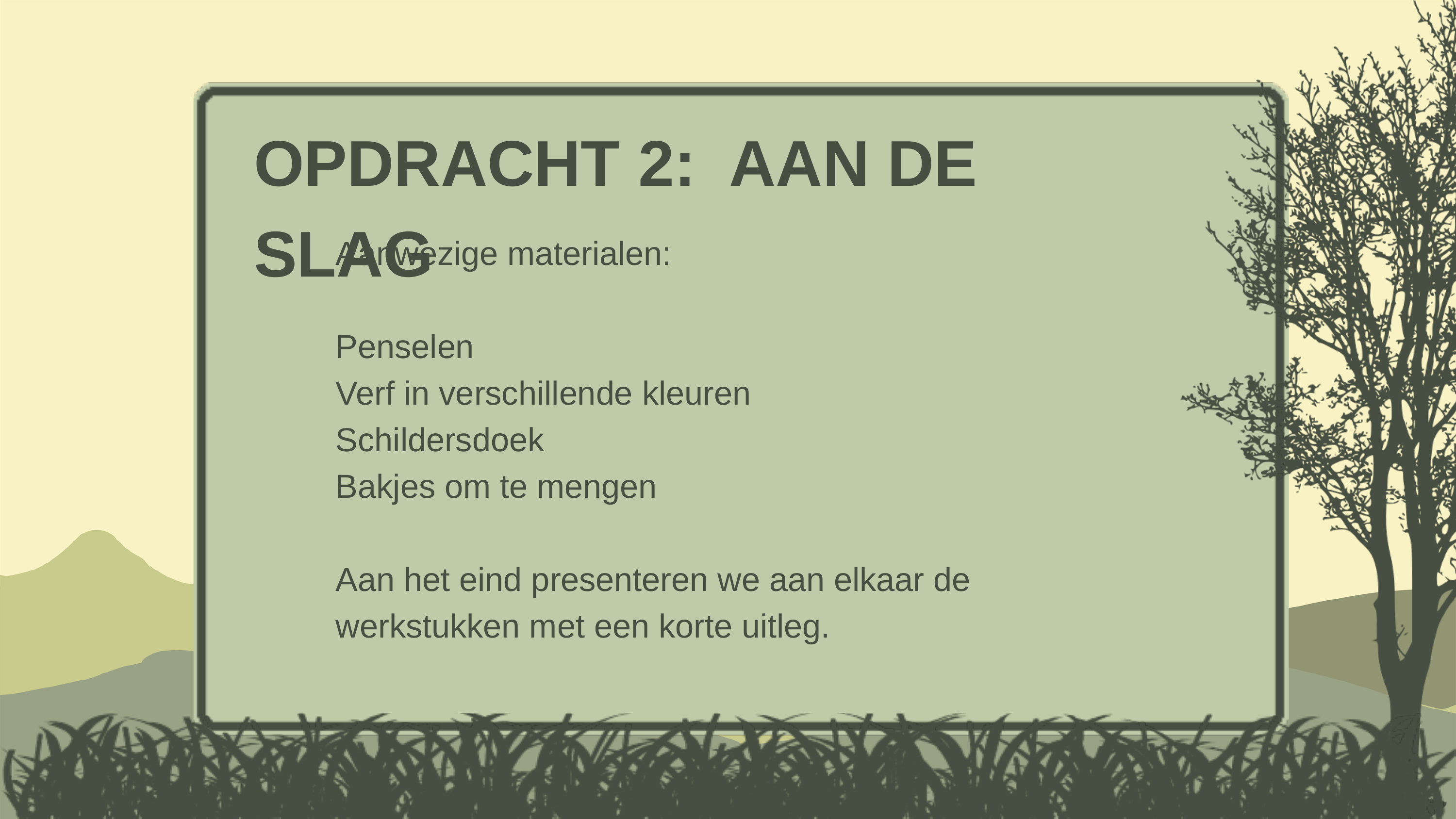

OPDRACHT 2:  AAN DE SLAG
Aanwezige materialen:

Penselen
Verf in verschillende kleuren
Schildersdoek
Bakjes om te mengen

Aan het eind presenteren we aan elkaar de werkstukken met een korte uitleg.